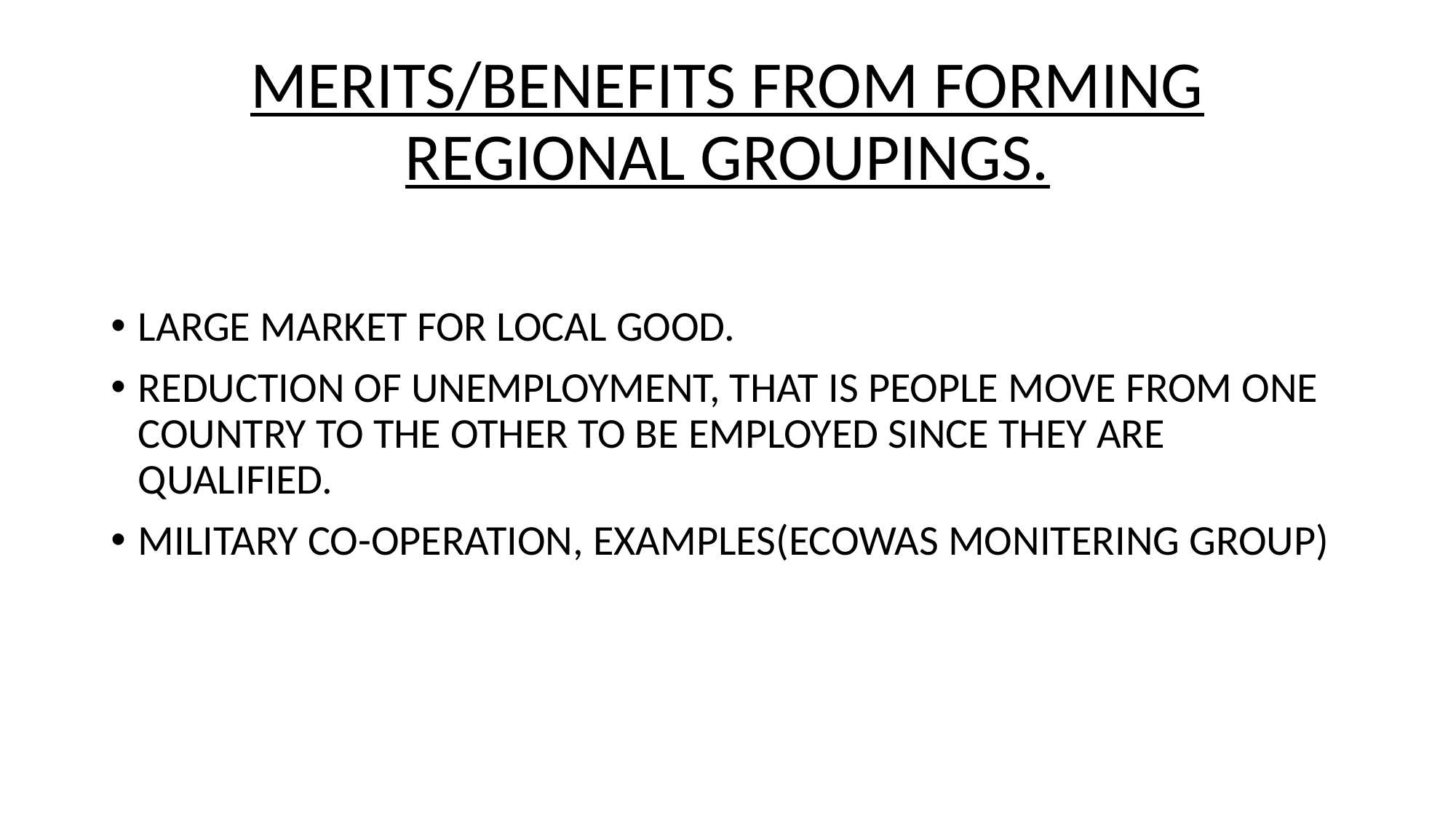

# MERITS/BENEFITS FROM FORMING REGIONAL GROUPINGS.
LARGE MARKET FOR LOCAL GOOD.
REDUCTION OF UNEMPLOYMENT, THAT IS PEOPLE MOVE FROM ONE COUNTRY TO THE OTHER TO BE EMPLOYED SINCE THEY ARE QUALIFIED.
MILITARY CO-OPERATION, EXAMPLES(ECOWAS MONITERING GROUP)